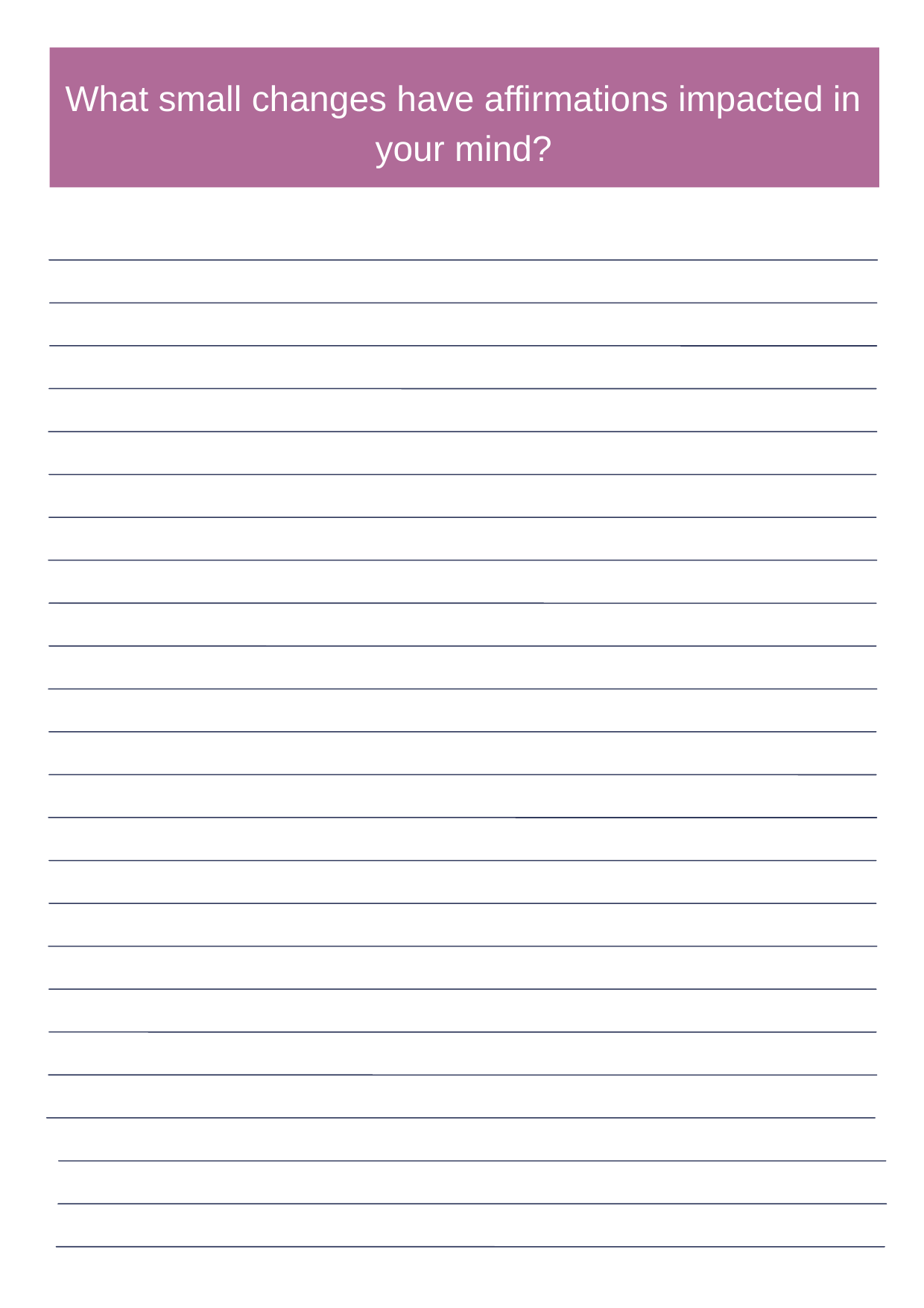

What small changes have affirmations impacted in your mind?